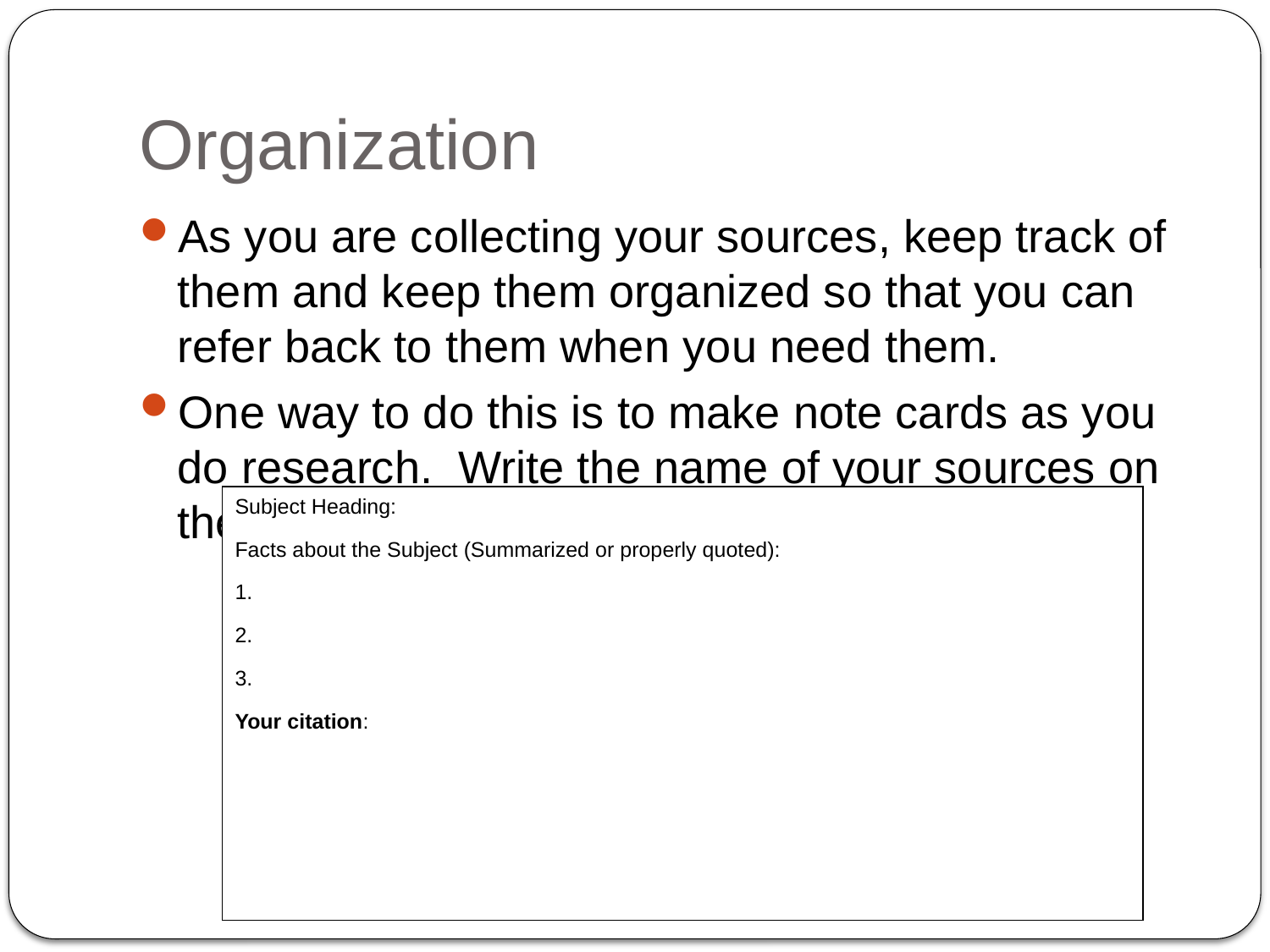

# Organization
As you are collecting your sources, keep track of them and keep them organized so that you can refer back to them when you need them.
One way to do this is to make note cards as you do research.  Write the name of your sources on the note cards as you go.
Subject Heading:
Facts about the Subject (Summarized or properly quoted):
1.
2.
3.
Your citation: